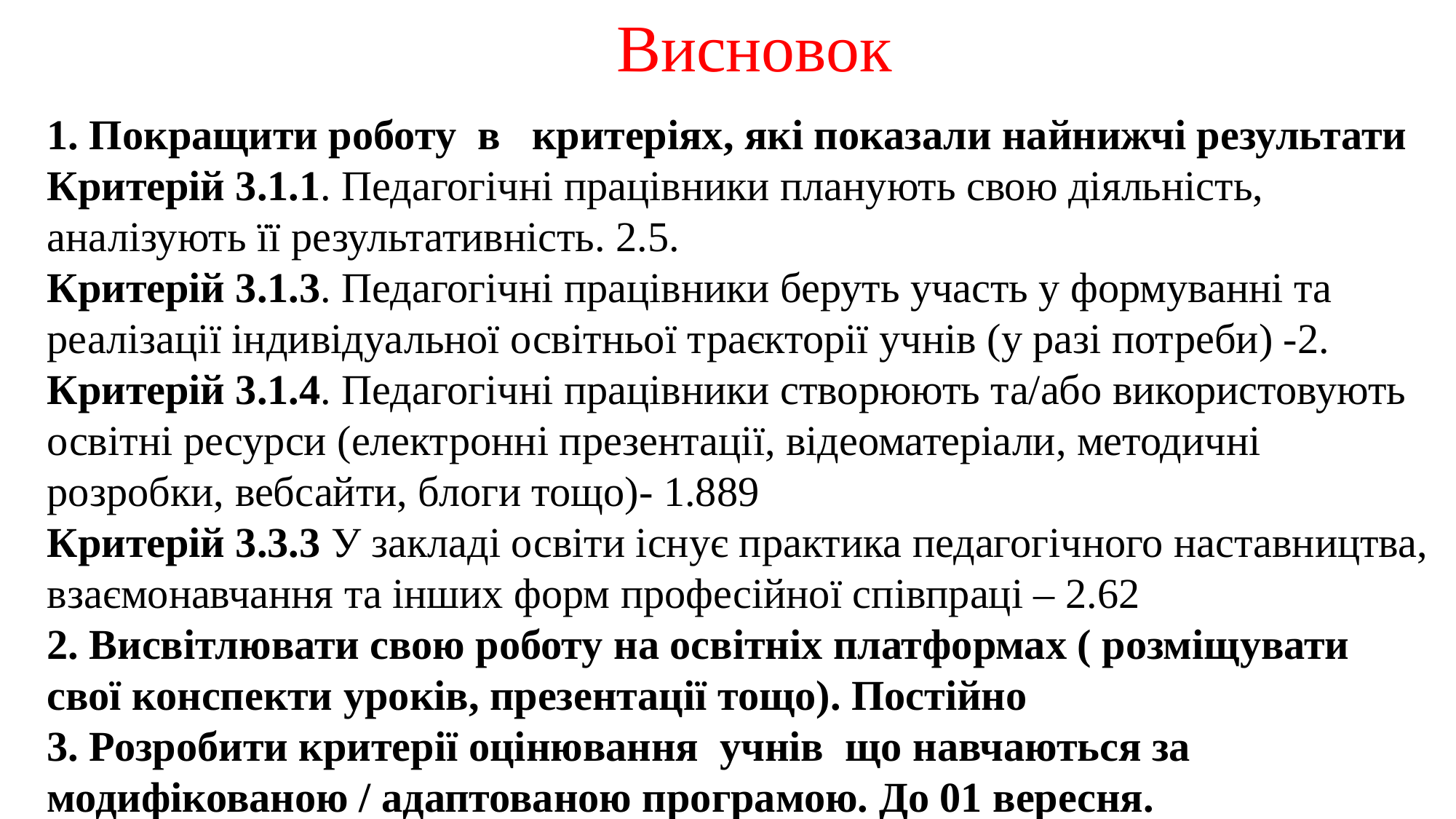

#

Висновок
1. Покращити роботу  в   критеріях, які показали найнижчі результати
Критерій 3.1.1. Педагогічні працівники планують свою діяльність, аналізують її результативність. 2.5.
Критерій 3.1.3. Педагогічні працівники беруть участь у формуванні та реалізації індивідуальної освітньої траєкторії учнів (у разі потреби) -2.
Критерій 3.1.4. Педагогічні працівники створюють та/або використовують освітні ресурси (електронні презентації, відеоматеріали, методичні розробки, вебсайти, блоги тощо)- 1.889
Критерій 3.3.3 У закладі освіти існує практика педагогічного наставництва, взаємонавчання та інших форм професійної співпраці – 2.62
2. Висвітлювати свою роботу на освітніх платформах ( розміщувати свої конспекти уроків, презентації тощо). Постійно
3. Розробити критерії оцінювання  учнів  що навчаються за  модифікованою / адаптованою програмою. До 01 вересня.